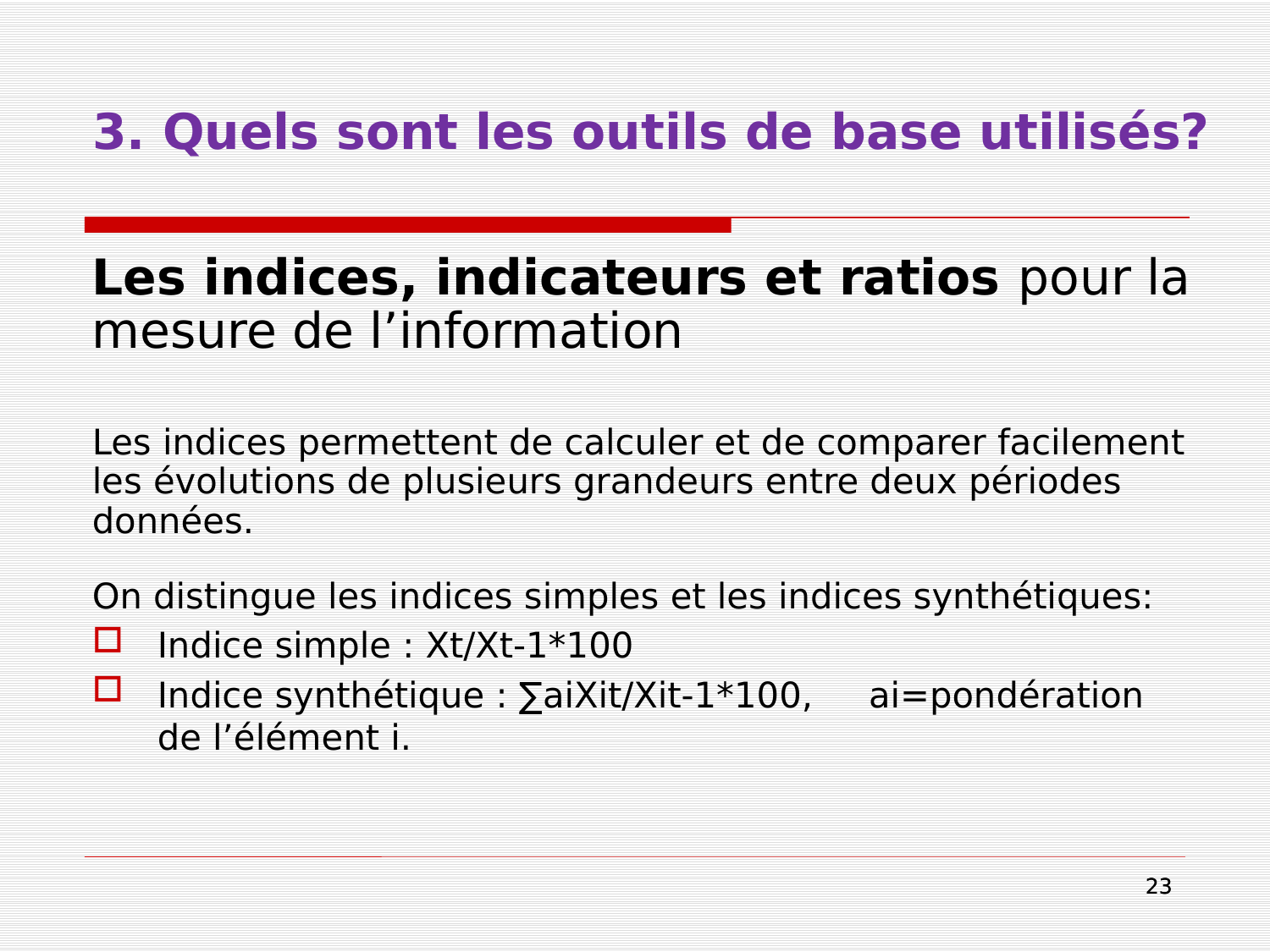

# 3. Quels sont les outils de base utilisés?
Les indices, indicateurs et ratios pour la mesure de l’information

Les indices permettent de calculer et de comparer facilement les évolutions de plusieurs grandeurs entre deux périodes données.
On distingue les indices simples et les indices synthétiques:
Indice simple : Xt/Xt-1*100
Indice synthétique : ∑aiXit/Xit-1*100,     ai=pondération de l’élément i.

23
23